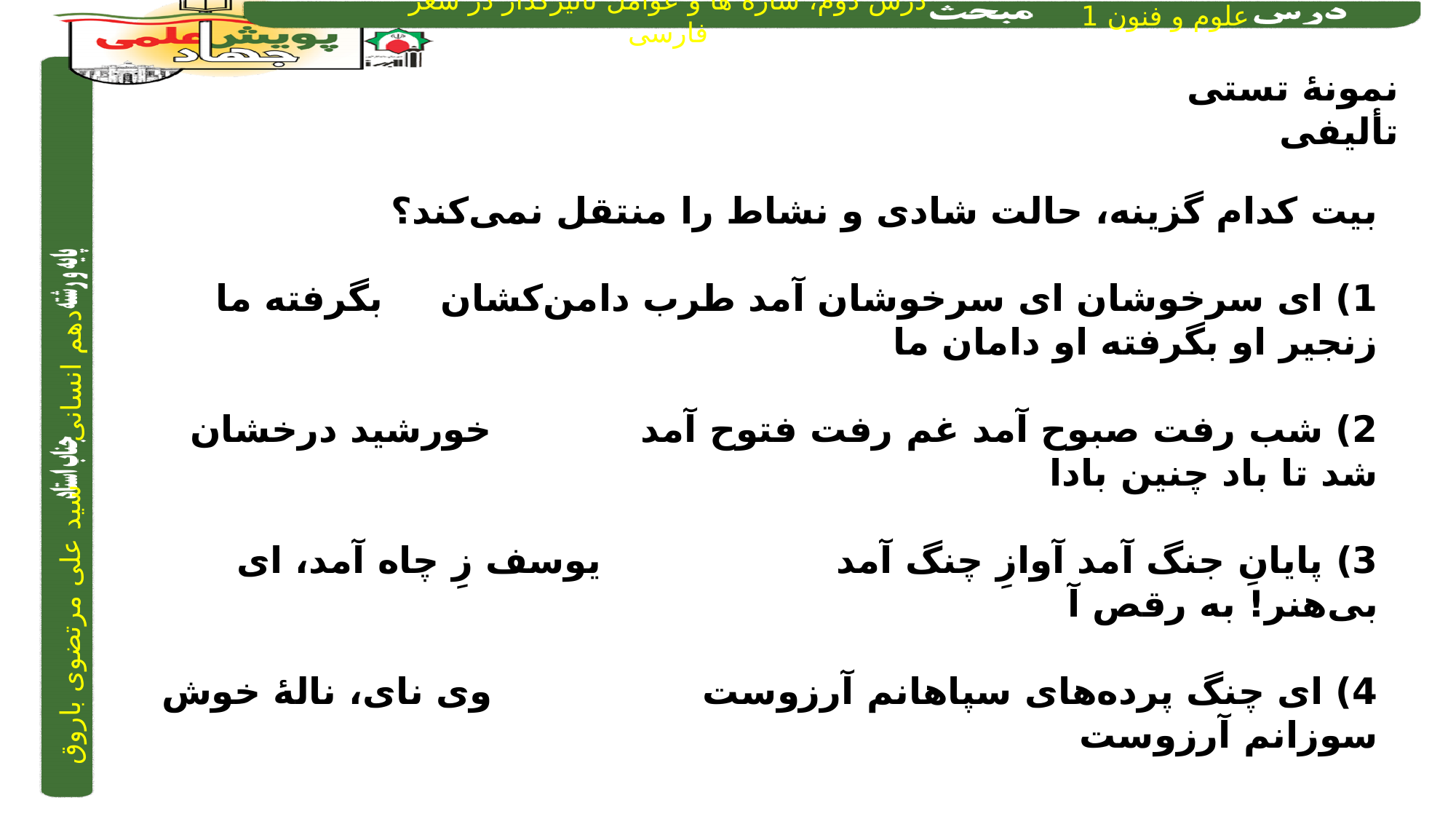

نمونۀ تستی تألیفی
بیت کدام گزینه، حالت شادی و نشاط را منتقل نمی‌کند؟

1) ای سرخوشان ای سرخوشان آمد طرب دامن‌کشان	 	 بگرفته ما زنجیر او بگرفته او دامان ما

2) شب رفت صبوح آمد غم رفت فتوح آمد		 	 خورشید درخشان شد تا باد چنین بادا

3) پایانِ جنگ آمد آوازِ چنگ آمد			 	 یوسف زِ چاه آمد، ای بی‌هنر! به رقص آ

4) ای چنگ پرده‌های سپاهانم آرزوست		 	 وی نای، نالۀ خوش سوزانم آرزوست

پاسخ: 4